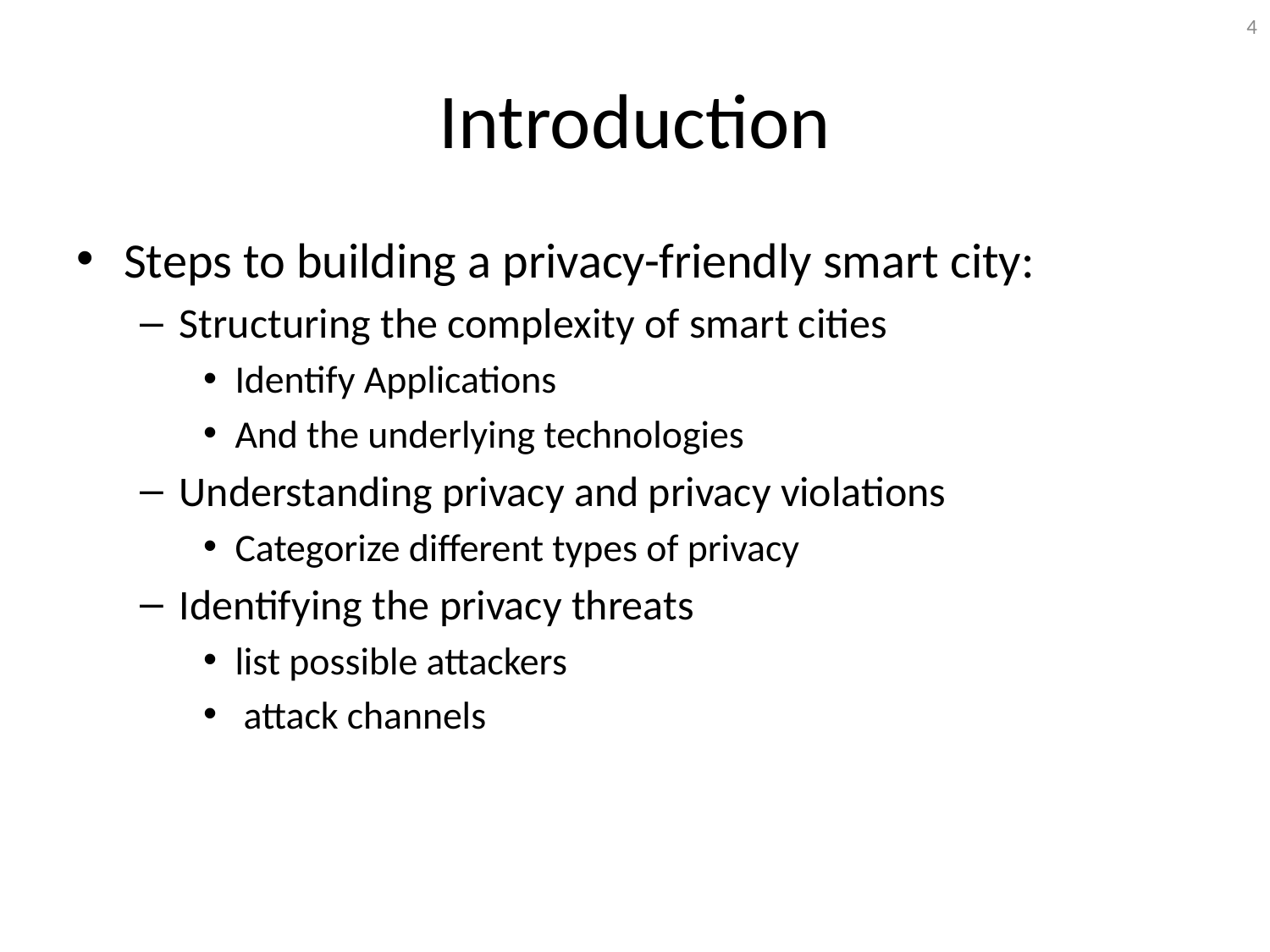

4
# Introduction
Steps to building a privacy-friendly smart city:
Structuring the complexity of smart cities
Identify Applications
And the underlying technologies
Understanding privacy and privacy violations
Categorize different types of privacy
Identifying the privacy threats
list possible attackers
 attack channels